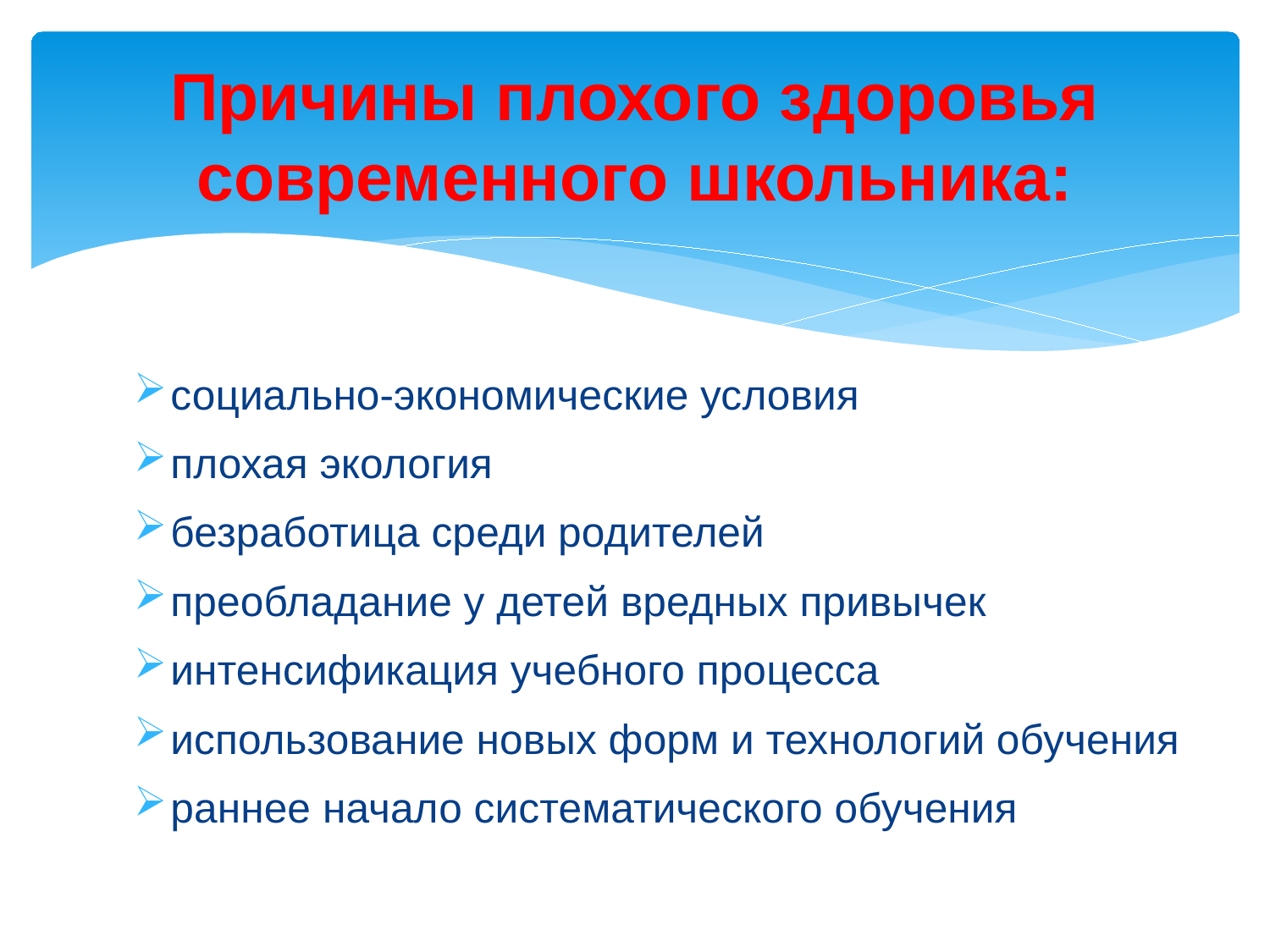

# Причины плохого здоровья современного школьника:

социально-экономические условия
плохая экология
безработица среди родителей
преобладание у детей вредных привычек
интенсификация учебного процесса
использование новых форм и технологий обучения
раннее начало систематического обучения